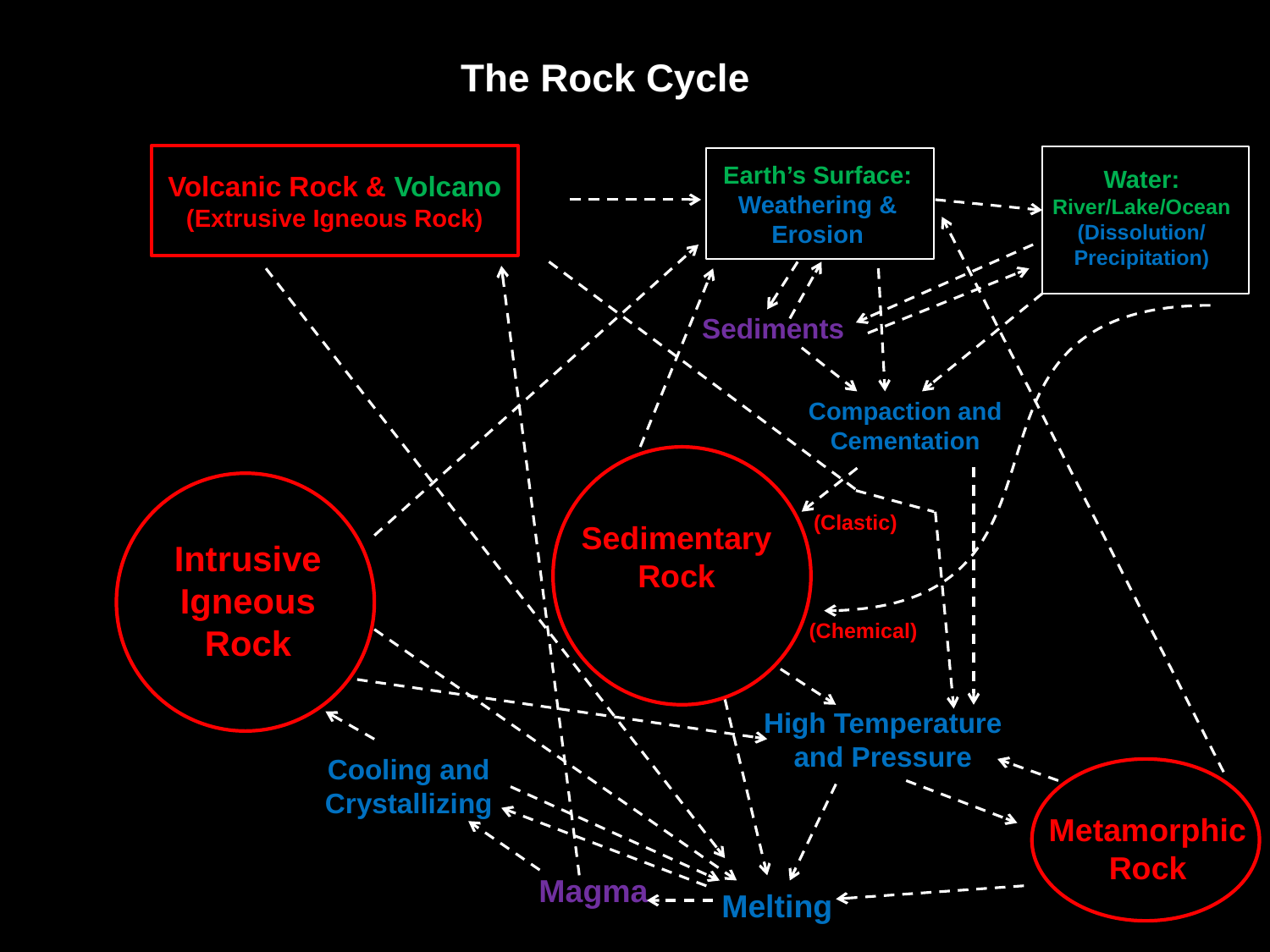

The Rock Cycle

Earth’s Surface: Weathering & Erosion

Water: River/Lake/Ocean
(Dissolution/
Precipitation)
Volcanic Rock & Volcano
(Extrusive Igneous Rock)
Sediments
Compaction and Cementation

(Clastic)
Sedimentary Rock
Intrusive
Igneous Rock
(Chemical)
High Temperature and Pressure
Cooling and Crystallizing

Metamorphic Rock
Magma
Melting